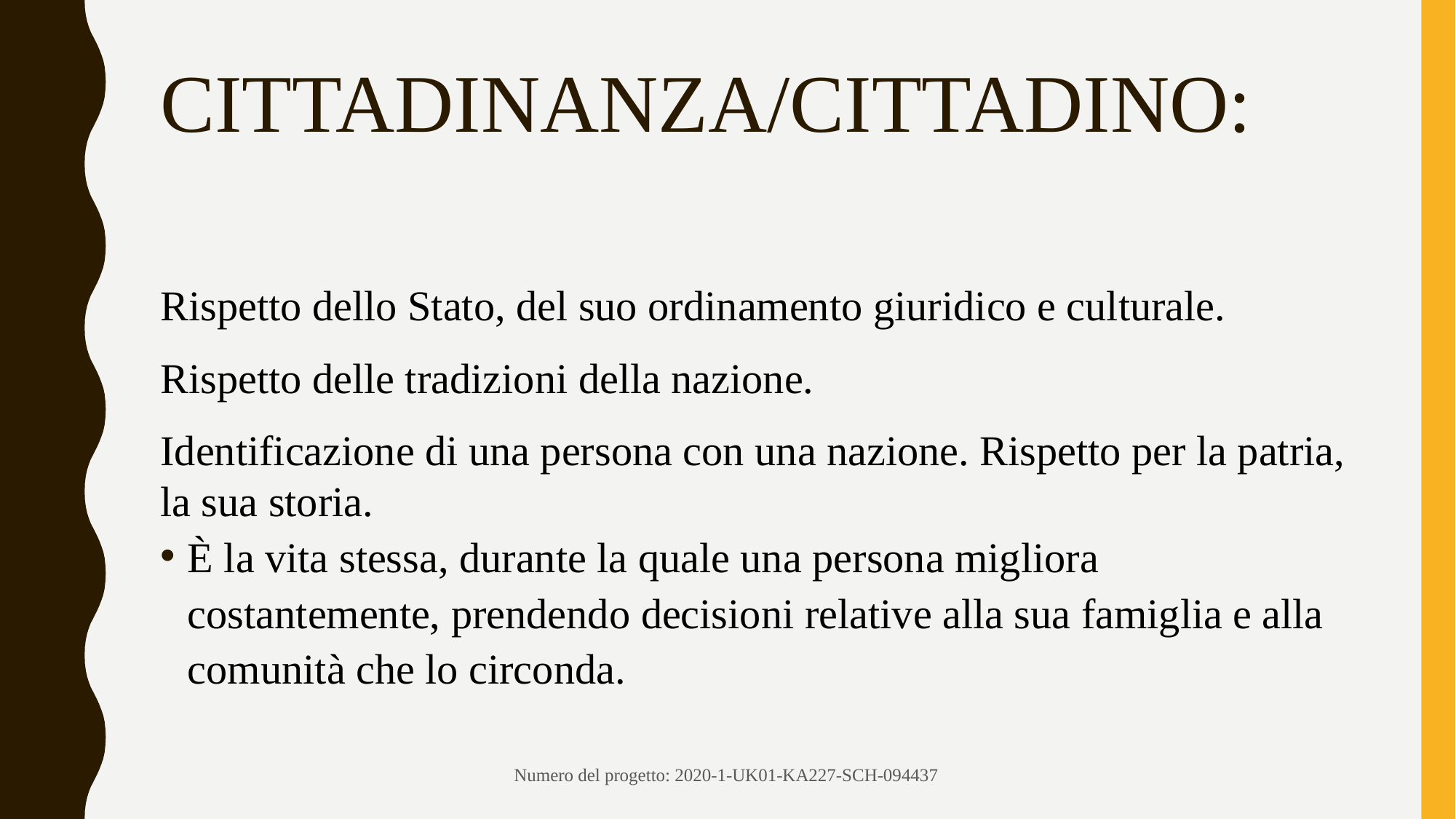

# CITTADINANZA/CITTADINO:

Rispetto dello Stato, del suo ordinamento giuridico e culturale.
Rispetto delle tradizioni della nazione.
Identificazione di una persona con una nazione. Rispetto per la patria, la sua storia.
È la vita stessa, durante la quale una persona migliora costantemente, prendendo decisioni relative alla sua famiglia e alla comunità che lo circonda.
Numero del progetto: 2020-1-UK01-KA227-SCH-094437